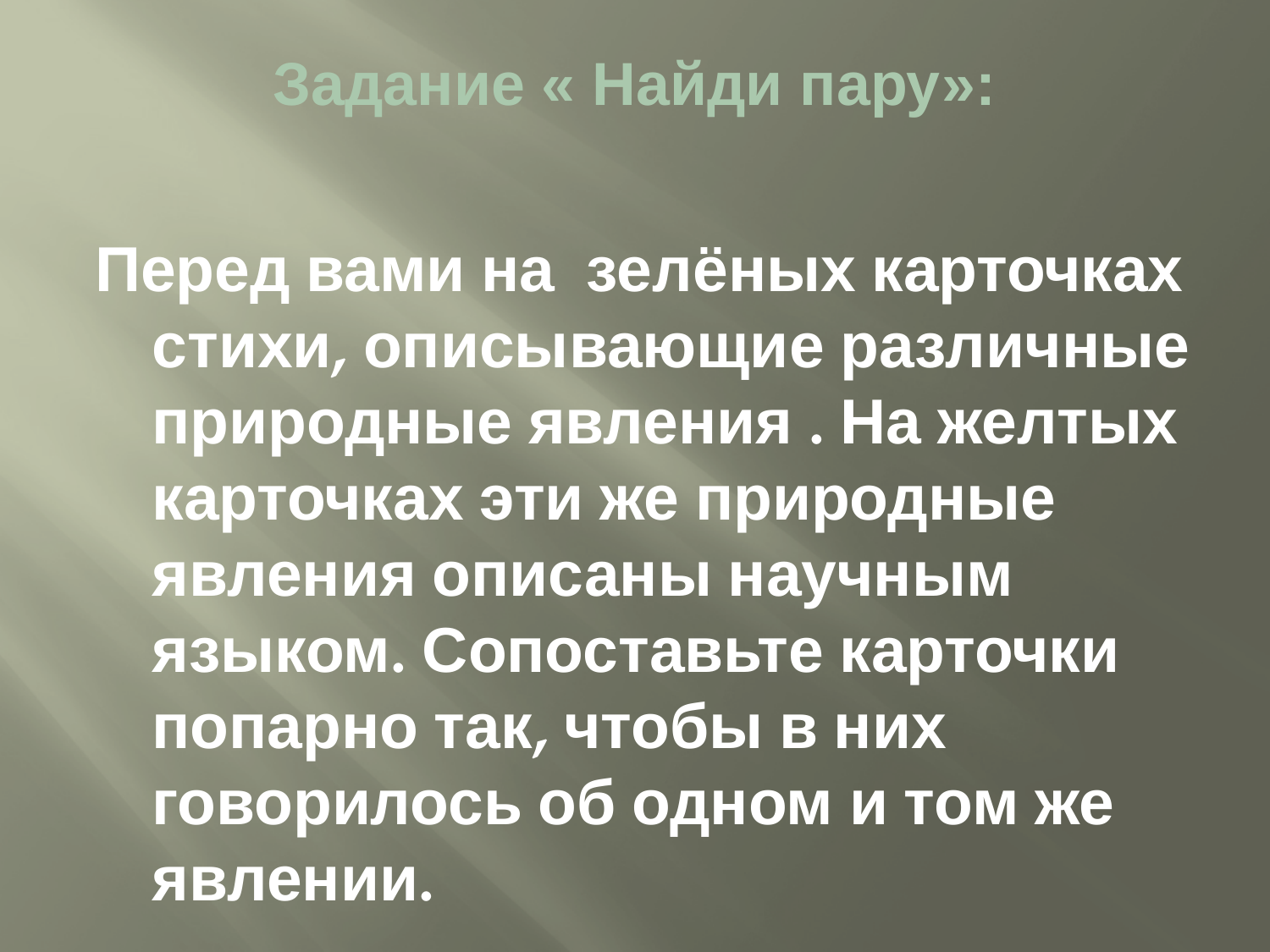

# Задание « Найди пару»:
Перед вами на  зелёных карточках стихи, описывающие различные природные явления . На желтых карточках эти же природные явления описаны научным языком. Сопоставьте карточки попарно так, чтобы в них говорилось об одном и том же явлении.